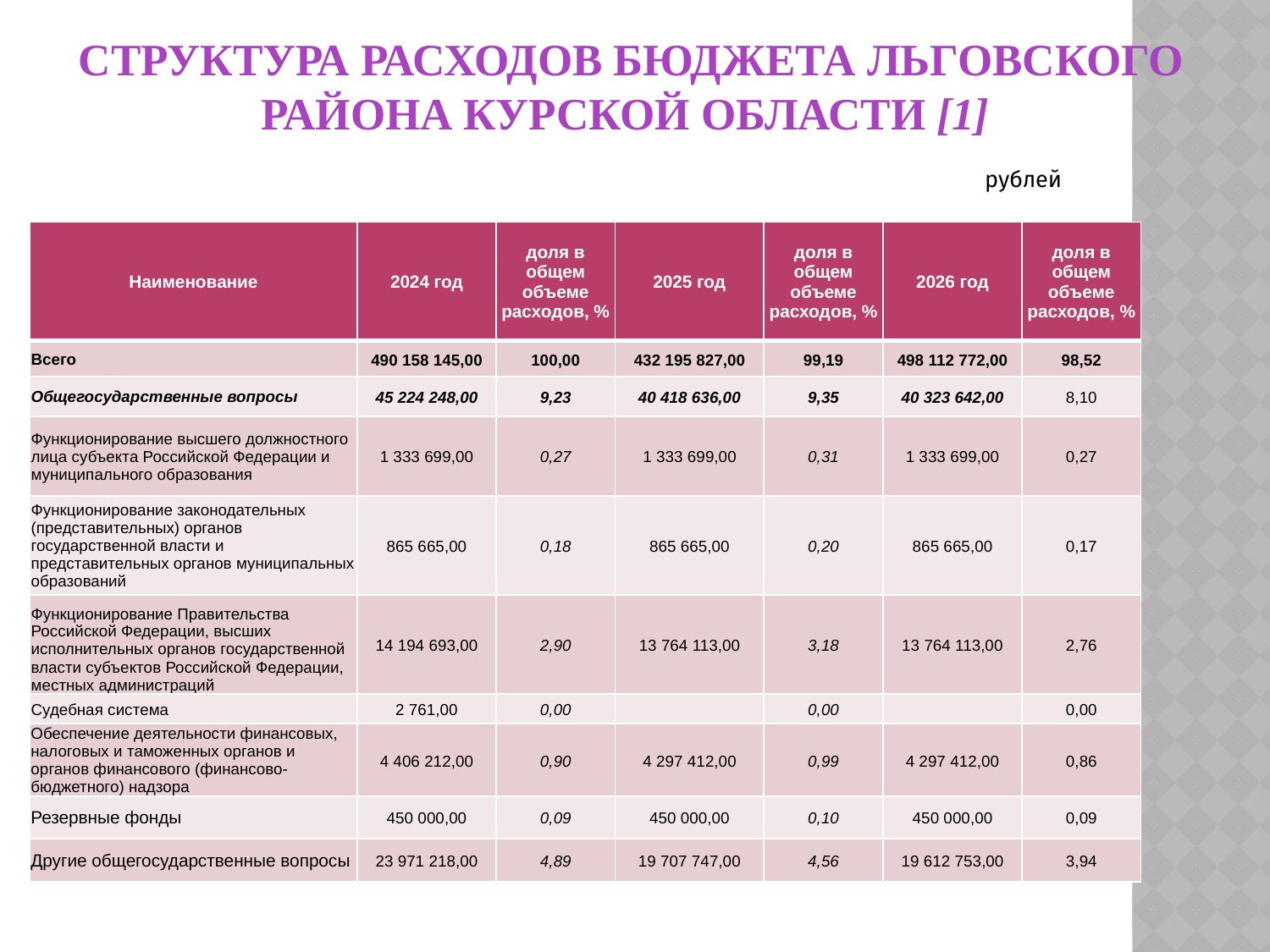

# СТРУКТУРА РАСХОДОВ БЮДЖЕТА ЛЬГОВСКОГО РАЙОНА КУРСКОЙ ОБЛАСТИ [1]
рублей
| Наименование | 2024 год | доля в общем объеме расходов, % | 2025 год | доля в общем объеме расходов, % | 2026 год | доля в общем объеме расходов, % |
| --- | --- | --- | --- | --- | --- | --- |
| Всего | 490 158 145,00 | 100,00 | 432 195 827,00 | 99,19 | 498 112 772,00 | 98,52 |
| Общегосударственные вопросы | 45 224 248,00 | 9,23 | 40 418 636,00 | 9,35 | 40 323 642,00 | 8,10 |
| Функционирование высшего должностного лица субъекта Российской Федерации и муниципального образования | 1 333 699,00 | 0,27 | 1 333 699,00 | 0,31 | 1 333 699,00 | 0,27 |
| Функционирование законодательных (представительных) органов государственной власти и представительных органов муниципальных образований | 865 665,00 | 0,18 | 865 665,00 | 0,20 | 865 665,00 | 0,17 |
| Функционирование Правительства Российской Федерации, высших исполнительных органов государственной власти субъектов Российской Федерации, местных администраций | 14 194 693,00 | 2,90 | 13 764 113,00 | 3,18 | 13 764 113,00 | 2,76 |
| Судебная система | 2 761,00 | 0,00 |  | 0,00 |  | 0,00 |
| Обеспечение деятельности финансовых, налоговых и таможенных органов и органов финансового (финансово-бюджетного) надзора | 4 406 212,00 | 0,90 | 4 297 412,00 | 0,99 | 4 297 412,00 | 0,86 |
| Резервные фонды | 450 000,00 | 0,09 | 450 000,00 | 0,10 | 450 000,00 | 0,09 |
| Другие общегосударственные вопросы | 23 971 218,00 | 4,89 | 19 707 747,00 | 4,56 | 19 612 753,00 | 3,94 |